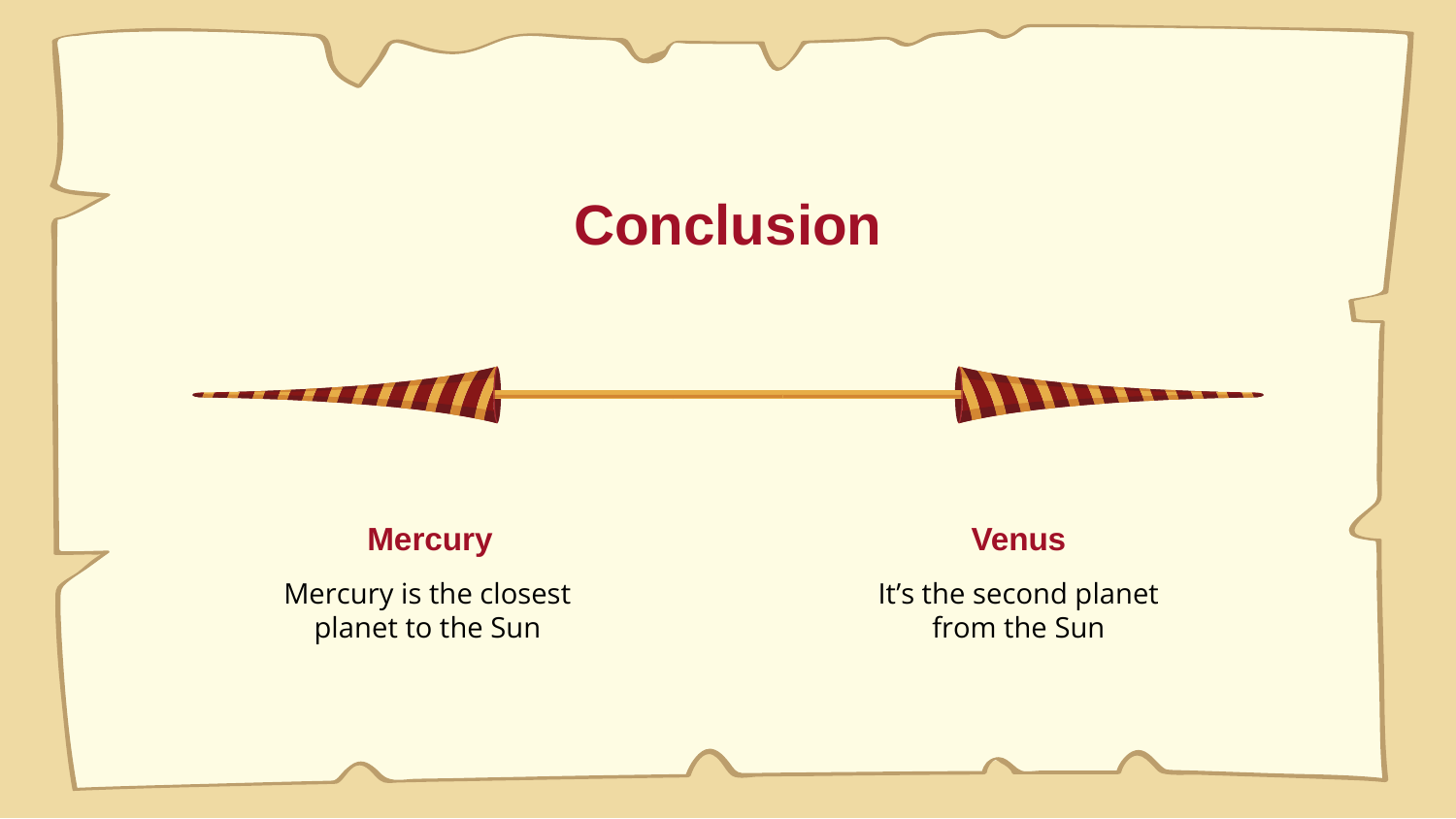

# Conclusion

Mercury
Venus
Mercury is the closest planet to the Sun
It’s the second planet from the Sun